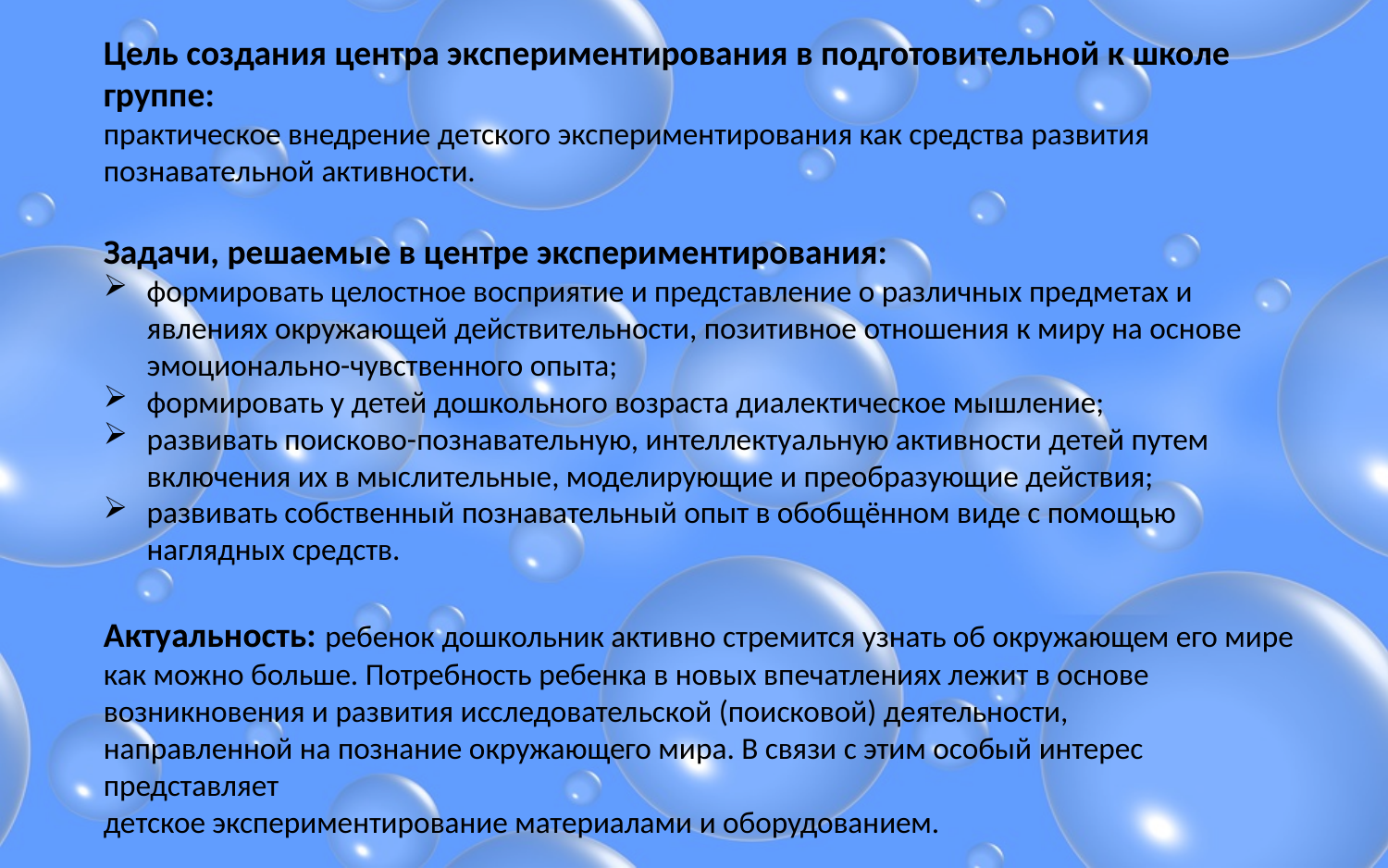

Цель создания центра экспериментирования в подготовительной к школе группе:
практическое внедрение детского экспериментирования как средства развития познавательной активности.

Задачи, решаемые в центре экспериментирования:
формировать целостное восприятие и представление о различных предметах и явлениях окружающей действительности, позитивное отношения к миру на основе эмоционально-чувственного опыта;
формировать у детей дошкольного возраста диалектическое мышление;
развивать поисково-познавательную, интеллектуальную активности детей путем включения их в мыслительные, моделирующие и преобразующие действия;
развивать собственный познавательный опыт в обобщённом виде с помощью наглядных средств.

Актуальность: ребенок дошкольник активно стремится узнать об окружающем его мире как можно больше. Потребность ребенка в новых впечатлениях лежит в основе возникновения и развития исследовательской (поисковой) деятельности,
направленной на познание окружающего мира. В связи с этим особый интерес представляет
детское экспериментирование материалами и оборудованием.